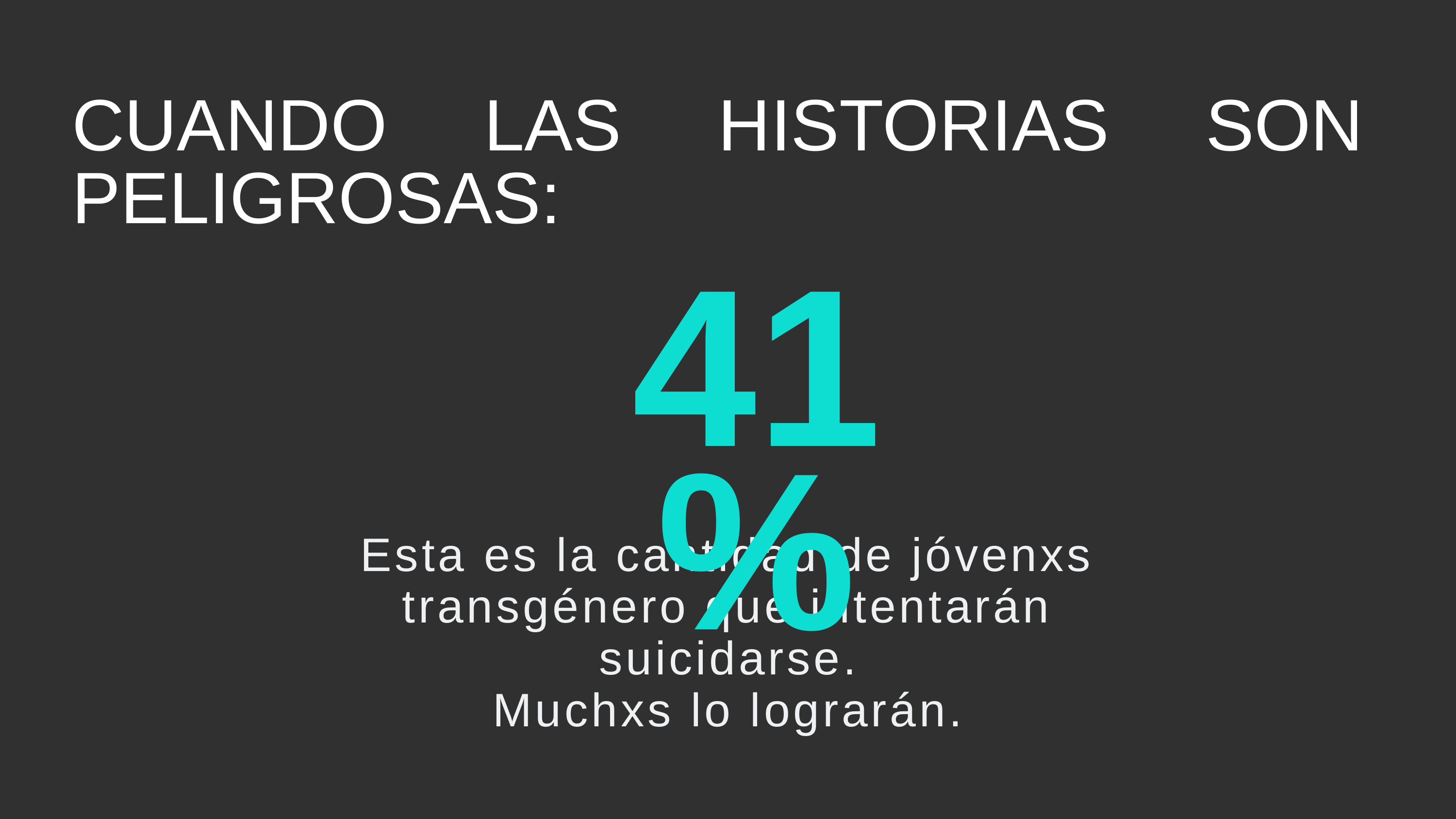

CUANDO LAS HISTORIAS SON PELIGROSAS:
41 %
Esta es la cantidad de jóvenxs transgénero que intentarán suicidarse.
Muchxs lo lograrán.